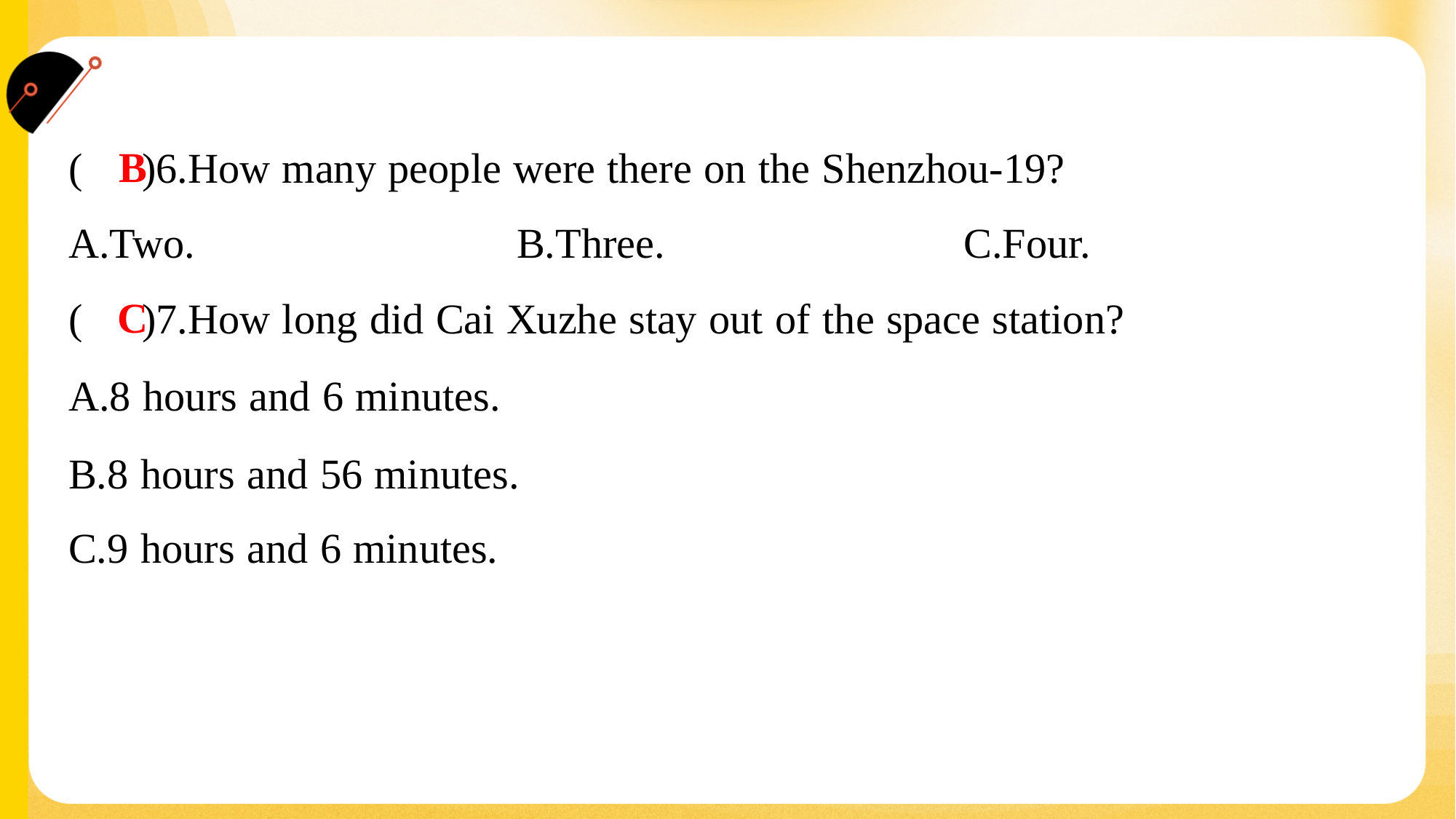

B
(     )6.How many people were there on the Shenzhou-19?
A.Two.	B.Three.	C.Four.
C
(     )7.How long did Cai Xuzhe stay out of the space station?
A.8 hours and 6 minutes.
B.8 hours and 56 minutes.
C.9 hours and 6 minutes.